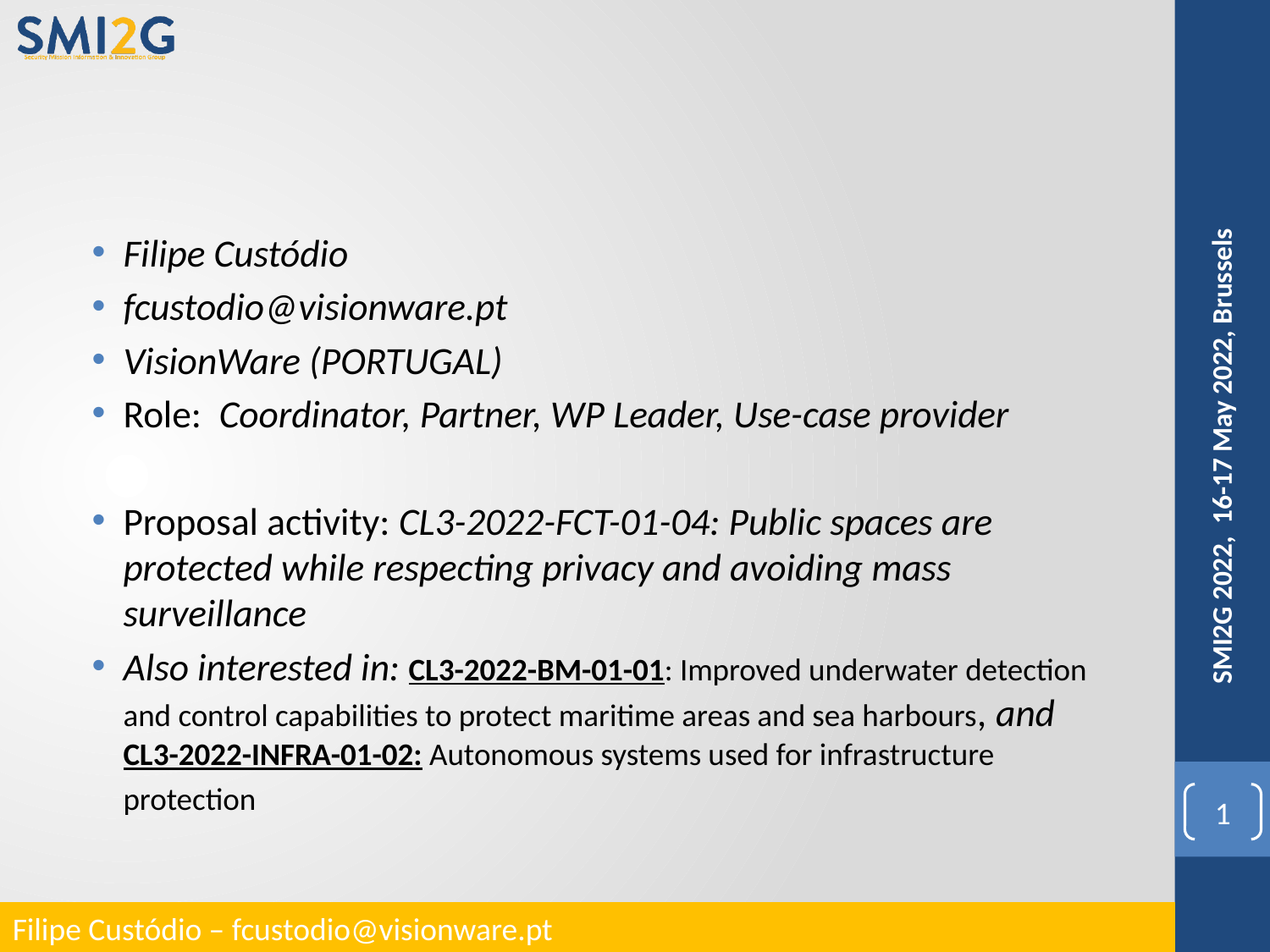

#
Filipe Custódio
fcustodio@visionware.pt
VisionWare (PORTUGAL)
Role:  Coordinator, Partner, WP Leader, Use-case provider

Proposal activity: CL3-2022-FCT-01-04: Public spaces are protected while respecting privacy and avoiding mass surveillance
Also interested in: CL3-2022-BM-01-01: Improved underwater detection and control capabilities to protect maritime areas and sea harbours, and CL3-2022-INFRA-01-02: Autonomous systems used for infrastructure protection

SMI2G 2022,  16-17 May 2022, Brussels
1
Filipe Custódio – fcustodio@visionware.pt